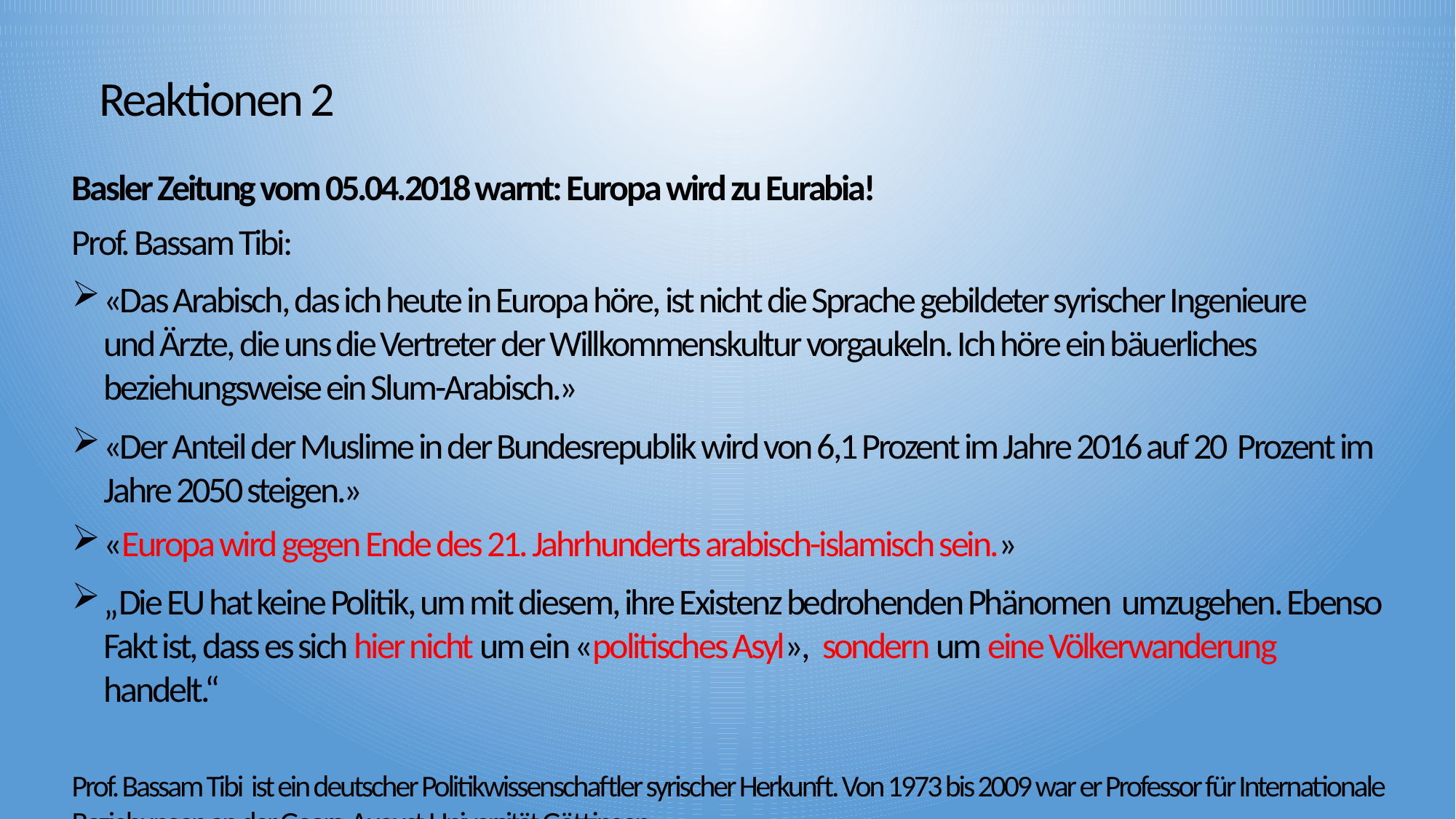

# Reaktionen 2
Basler Zeitung vom 05.04.2018 warnt: Europa wird zu Eurabia!
Prof. Bassam Tibi:
«Das Arabisch, das ich heute in Europa höre, ist nicht die Sprache gebildeter syrischer Ingenieure und Ärzte, die uns die Vertreter der Willkommenskultur vorgaukeln. Ich höre ein bäuerliches beziehungsweise ein Slum-Arabisch.»
«Der Anteil der Muslime in der Bundesrepublik wird von 6,1 Prozent im Jahre 2016 auf 20  Prozent im Jahre 2050 steigen.»
«Europa wird gegen Ende des 21. Jahrhunderts arabisch-islamisch sein.»
„Die EU hat keine Politik, um mit diesem, ihre Existenz bedrohenden Phänomen  umzugehen. Ebenso Fakt ist, dass es sich hier nicht um ein «politisches Asyl»,  sondern um eine Völkerwanderung handelt.“

Prof. Bassam Tibi  ist ein deutscher Politikwissenschaftler syrischer Herkunft. Von 1973 bis 2009 war er Professor für Internationale Beziehungen an der Georg-August-Universität Göttingen.